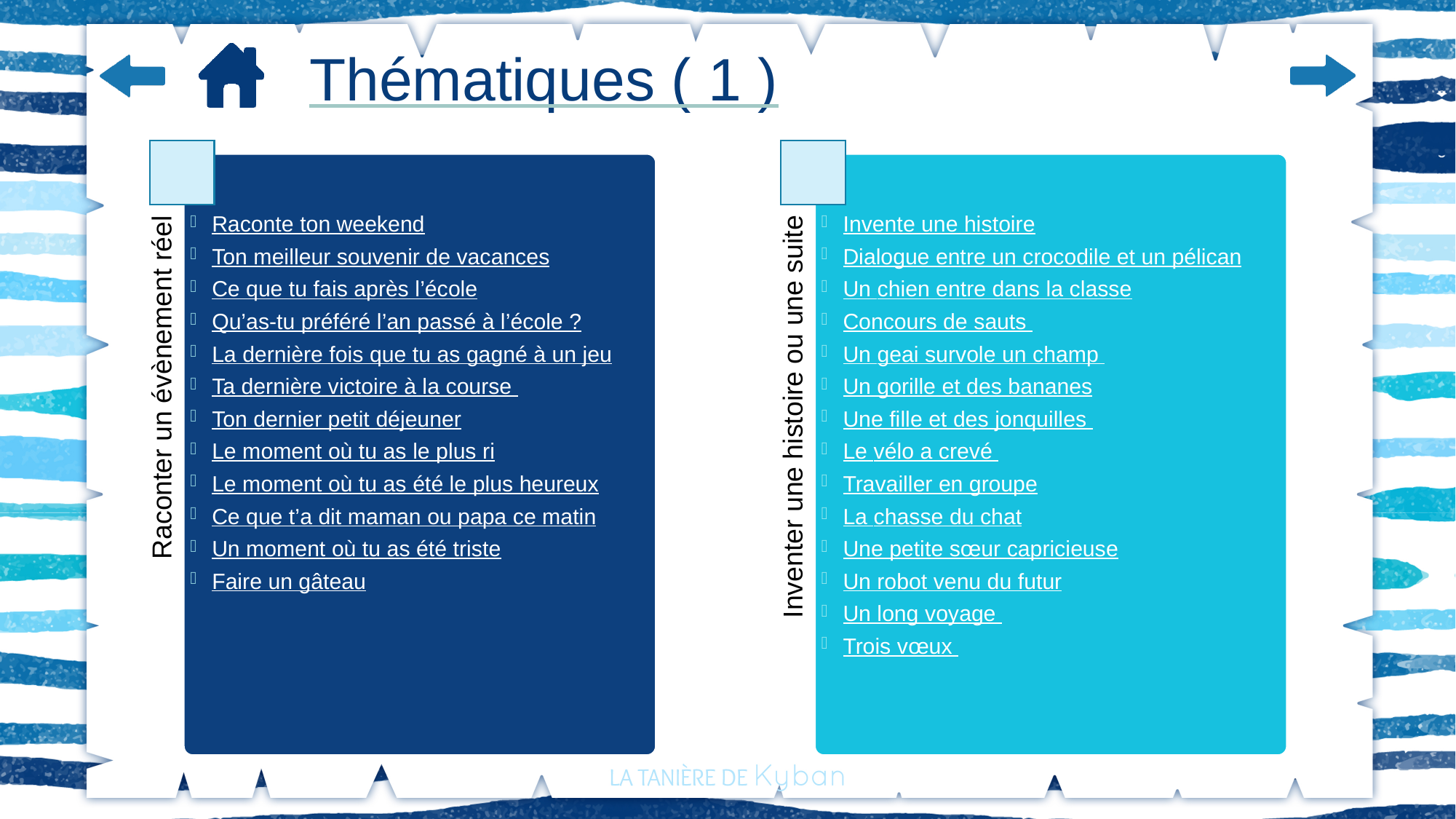

# Thématiques ( 1 )

Raconte ton weekend
Ton meilleur souvenir de vacances
Ce que tu fais après l’école
Qu’as-tu préféré l’an passé à l’école ?
La dernière fois que tu as gagné à un jeu
Ta dernière victoire à la course
Ton dernier petit déjeuner
Le moment où tu as le plus ri
Le moment où tu as été le plus heureux
Ce que t’a dit maman ou papa ce matin
Un moment où tu as été triste
Faire un gâteau

Raconter un évènement réel

Invente une histoire
Dialogue entre un crocodile et un pélican
Un chien entre dans la classe
Concours de sauts
Un geai survole un champ
Un gorille et des bananes
Une fille et des jonquilles
Le vélo a crevé
Travailler en groupe
La chasse du chat
Une petite sœur capricieuse
Un robot venu du futur
Un long voyage
Trois vœux
Inventer une histoire ou une suite